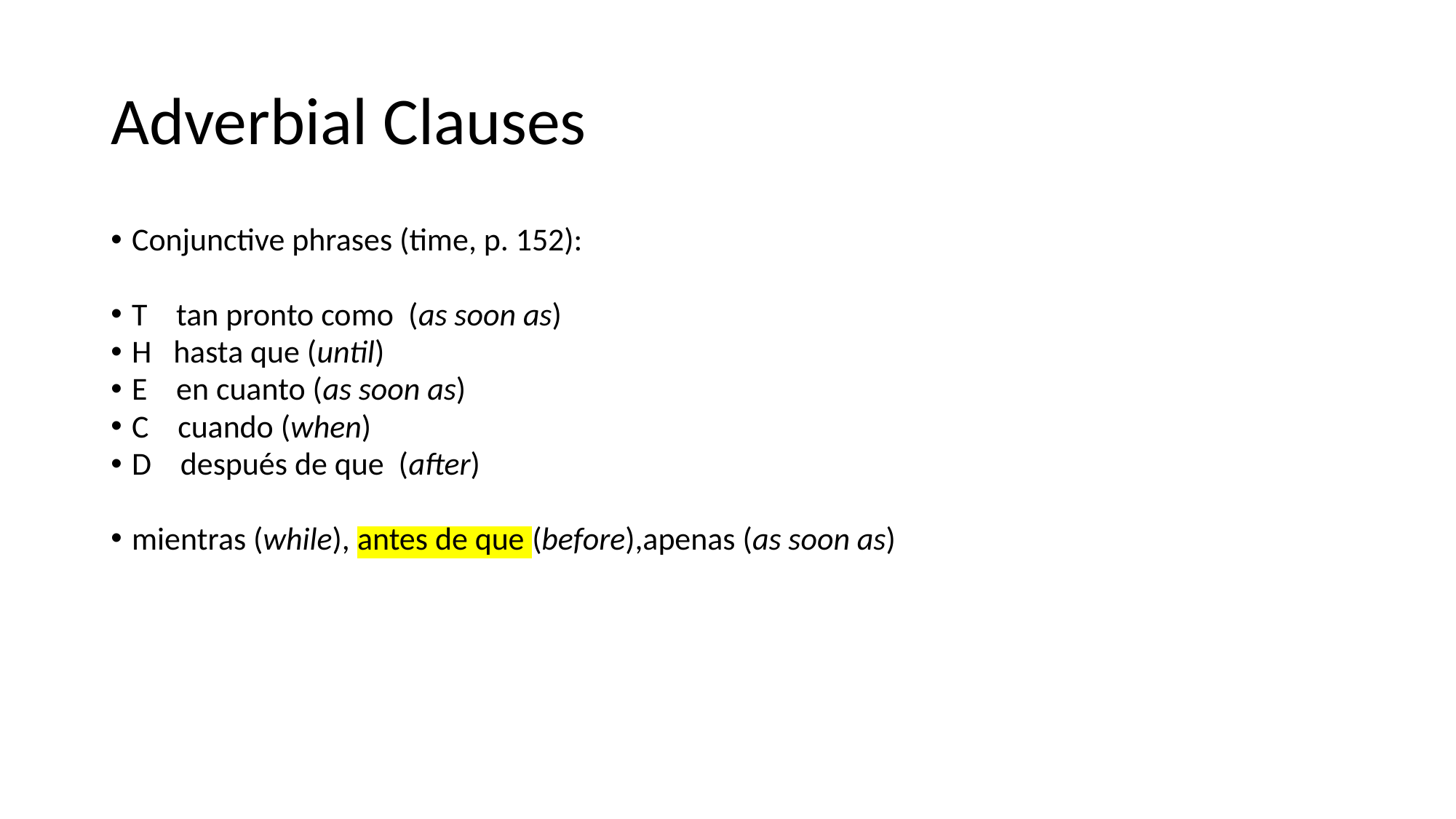

# Adverbial Clauses
Conjunctive phrases (time, p. 152):

T    tan pronto como  (as soon as)
H   hasta que (until)
E    en cuanto (as soon as)
C    cuando (when)
D    después de que  (after)

mientras (while), antes de que (before),apenas (as soon as)